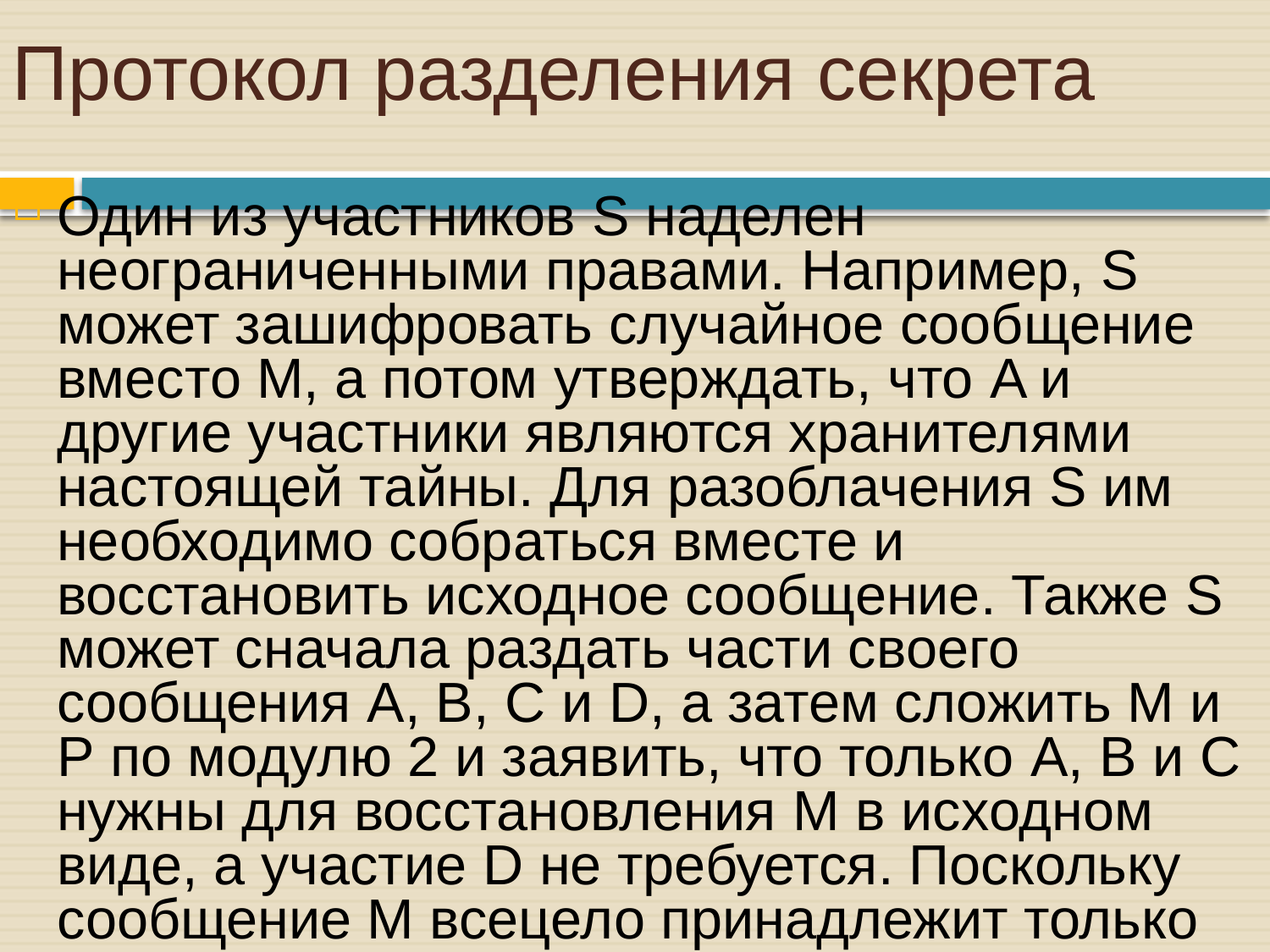

# Протокол разделения секрета
Один из участников S наделен неограниченными правами. Например, S может зашифровать случайное сообщение вместо М, а потом утверждать, что A и другие участники являются хранителями настоящей тайны. Для разоблачения S им необходимо собраться вместе и восстановить исходное сообщение. Также S может сначала раздать части своего сообщения A, B, C и D, а затем сложить М и P по модулю 2 и заявить, что только A, B и C нужны для восстановления M в исходном виде, а участие D не требуется. Поскольку сообщение М всецело принадлежит только S, он может распоряжаться им, как того пожелает.